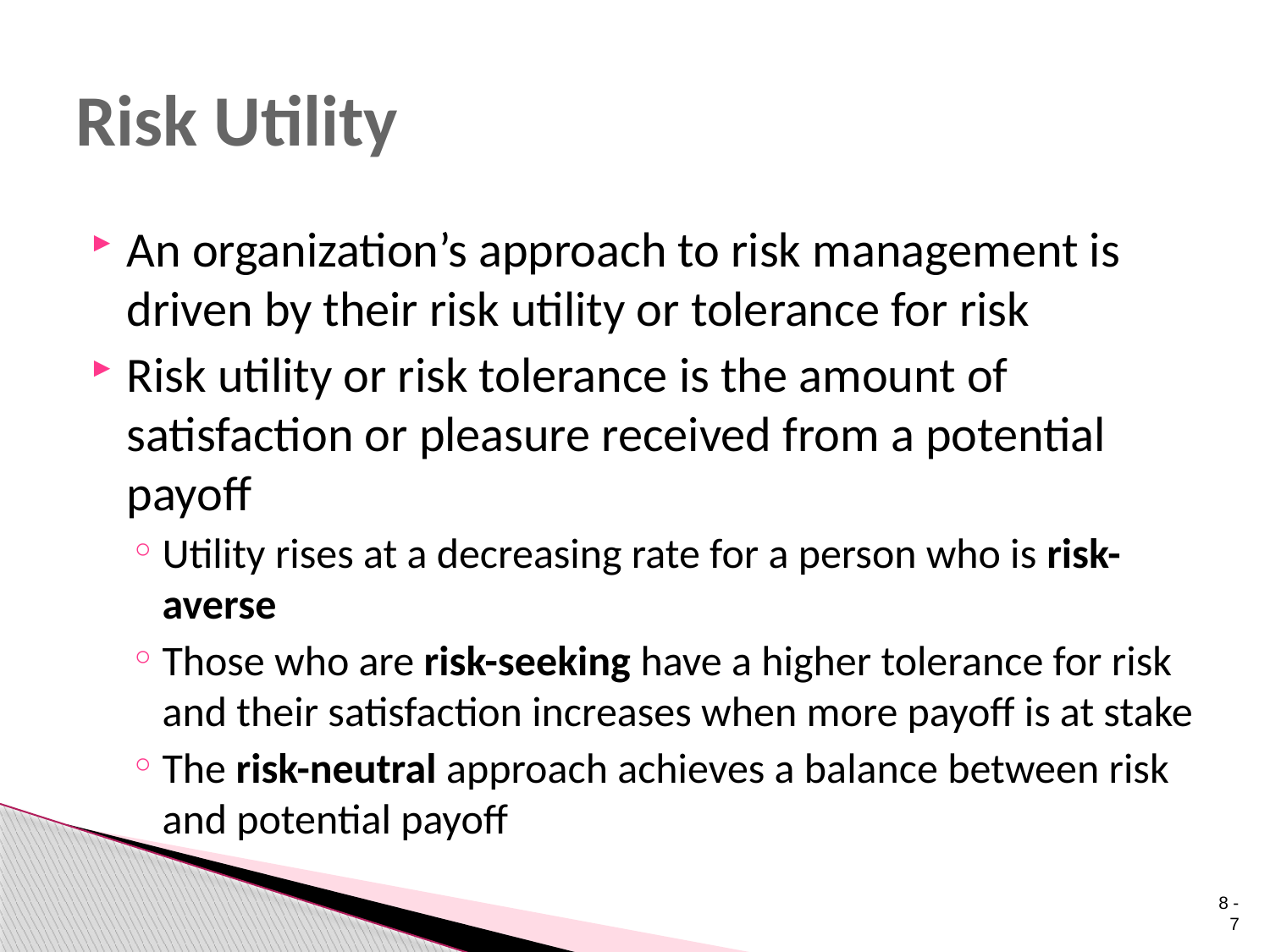

# Risk Utility
An organization’s approach to risk management is driven by their risk utility or tolerance for risk
Risk utility or risk tolerance is the amount of satisfaction or pleasure received from a potential payoff
Utility rises at a decreasing rate for a person who is risk-averse
Those who are risk-seeking have a higher tolerance for risk and their satisfaction increases when more payoff is at stake
The risk-neutral approach achieves a balance between risk and potential payoff
 8 - 7